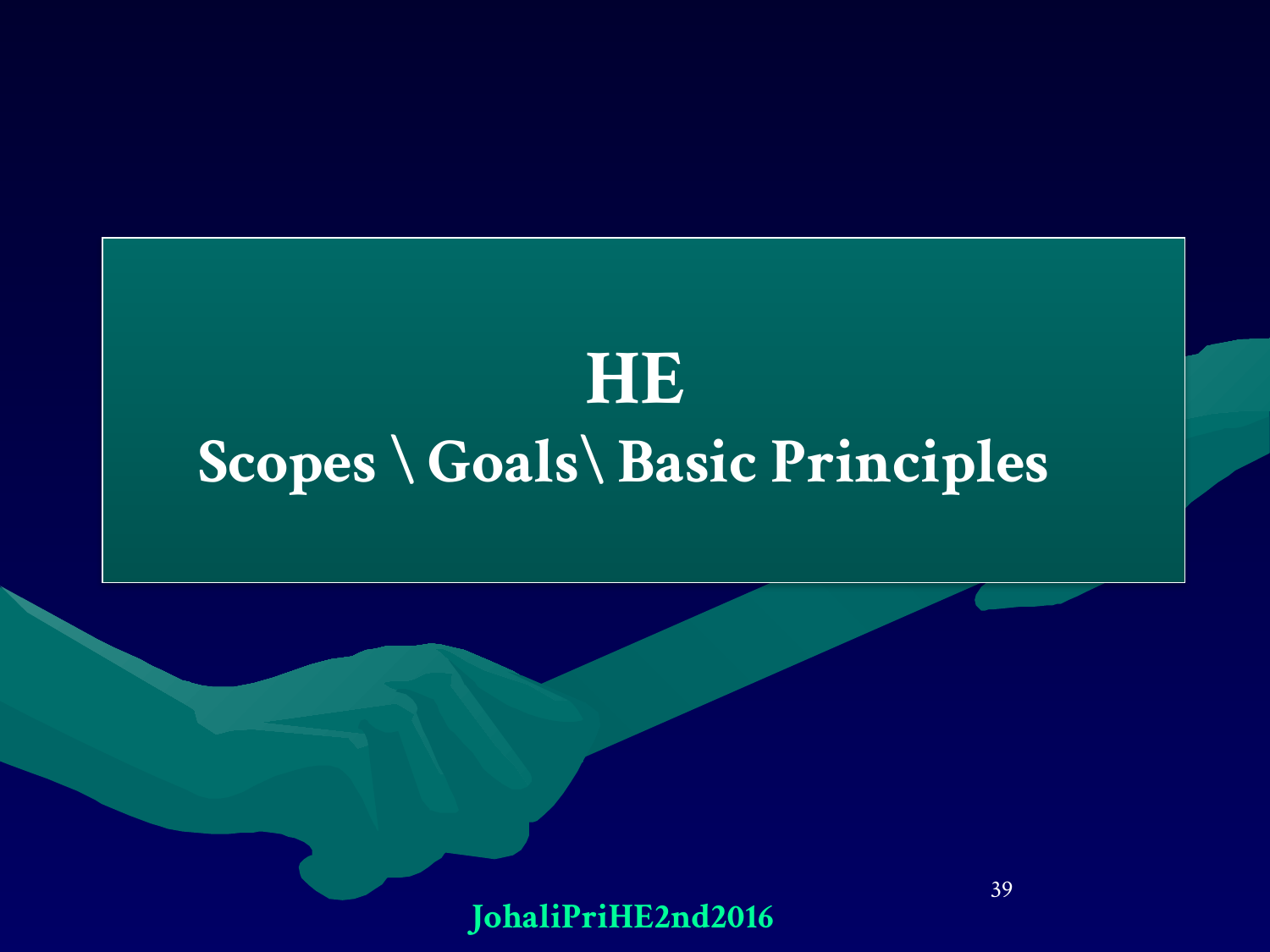

# HE Scopes \ Goals\ Basic Principles
39
JohaliPriHE2nd2016